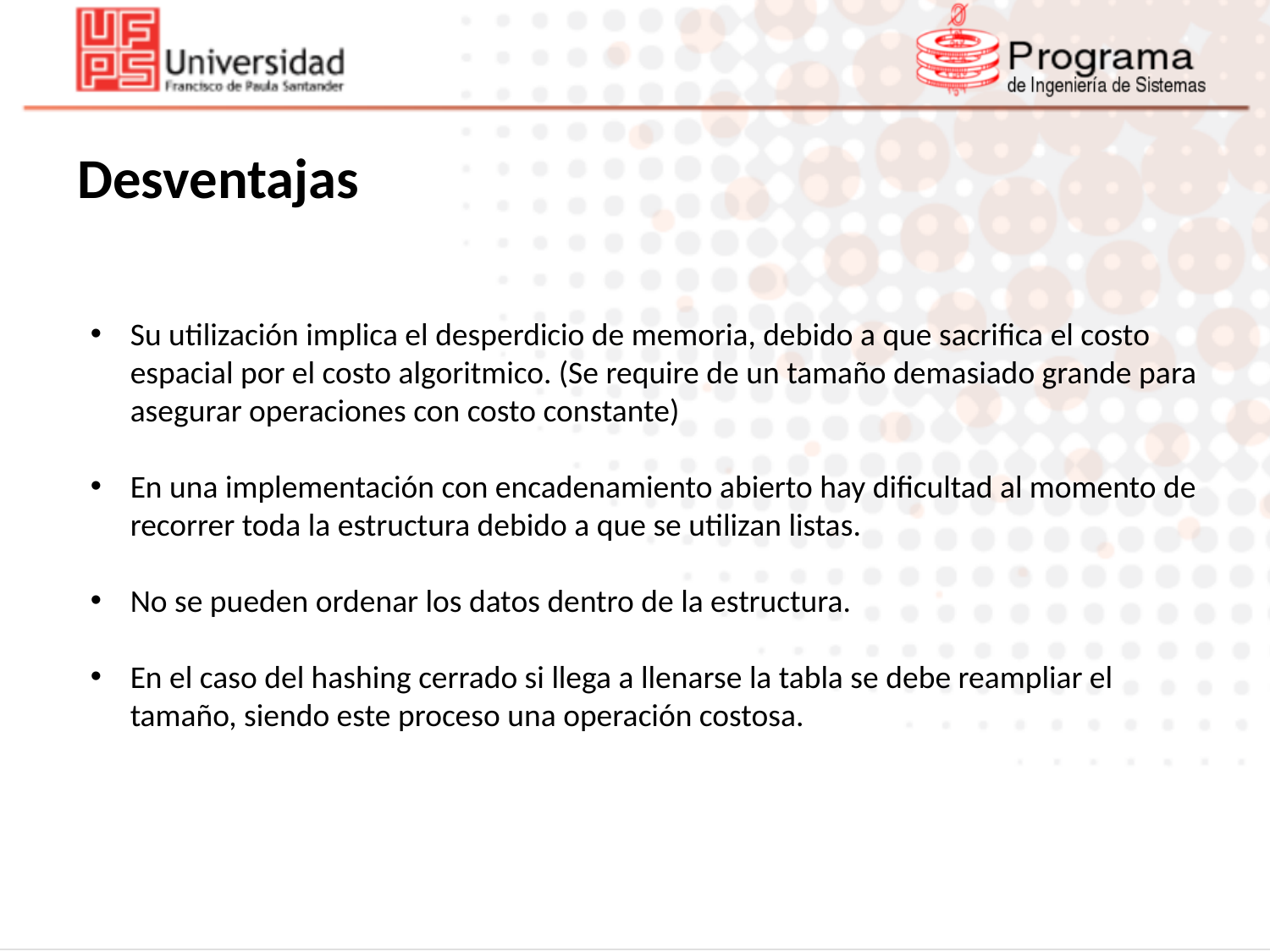

Desventajas
Su utilización implica el desperdicio de memoria, debido a que sacrifica el costo espacial por el costo algoritmico. (Se require de un tamaño demasiado grande para asegurar operaciones con costo constante)

En una implementación con encadenamiento abierto hay dificultad al momento de recorrer toda la estructura debido a que se utilizan listas.

No se pueden ordenar los datos dentro de la estructura.

En el caso del hashing cerrado si llega a llenarse la tabla se debe reampliar el tamaño, siendo este proceso una operación costosa.